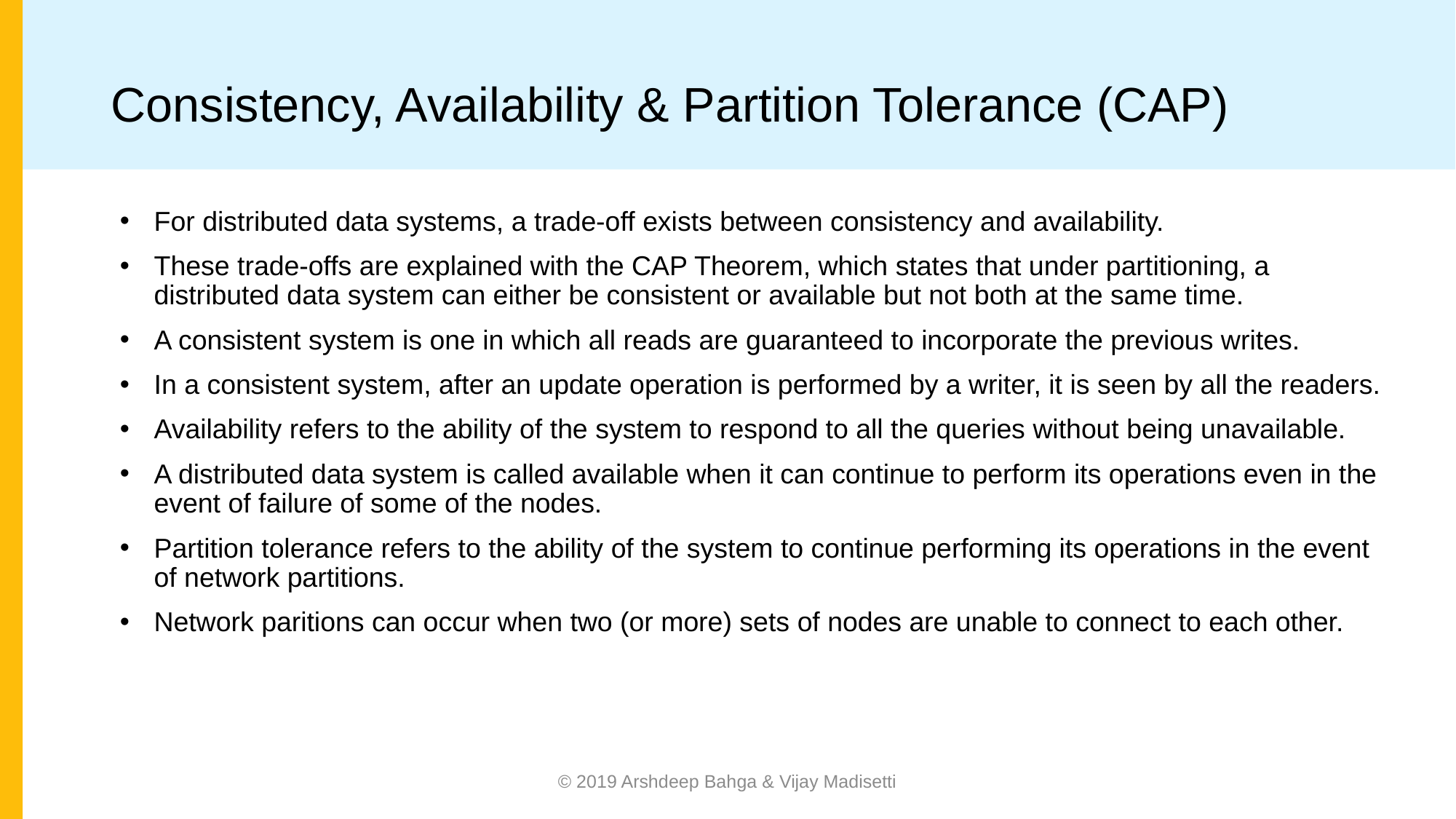

# Consistency, Availability & Partition Tolerance (CAP)
For distributed data systems, a trade-off exists between consistency and availability.
These trade-offs are explained with the CAP Theorem, which states that under partitioning, a distributed data system can either be consistent or available but not both at the same time.
A consistent system is one in which all reads are guaranteed to incorporate the previous writes.
In a consistent system, after an update operation is performed by a writer, it is seen by all the readers.
Availability refers to the ability of the system to respond to all the queries without being unavailable.
A distributed data system is called available when it can continue to perform its operations even in the event of failure of some of the nodes.
Partition tolerance refers to the ability of the system to continue performing its operations in the event of network partitions.
Network paritions can occur when two (or more) sets of nodes are unable to connect to each other.
© 2019 Arshdeep Bahga & Vijay Madisetti